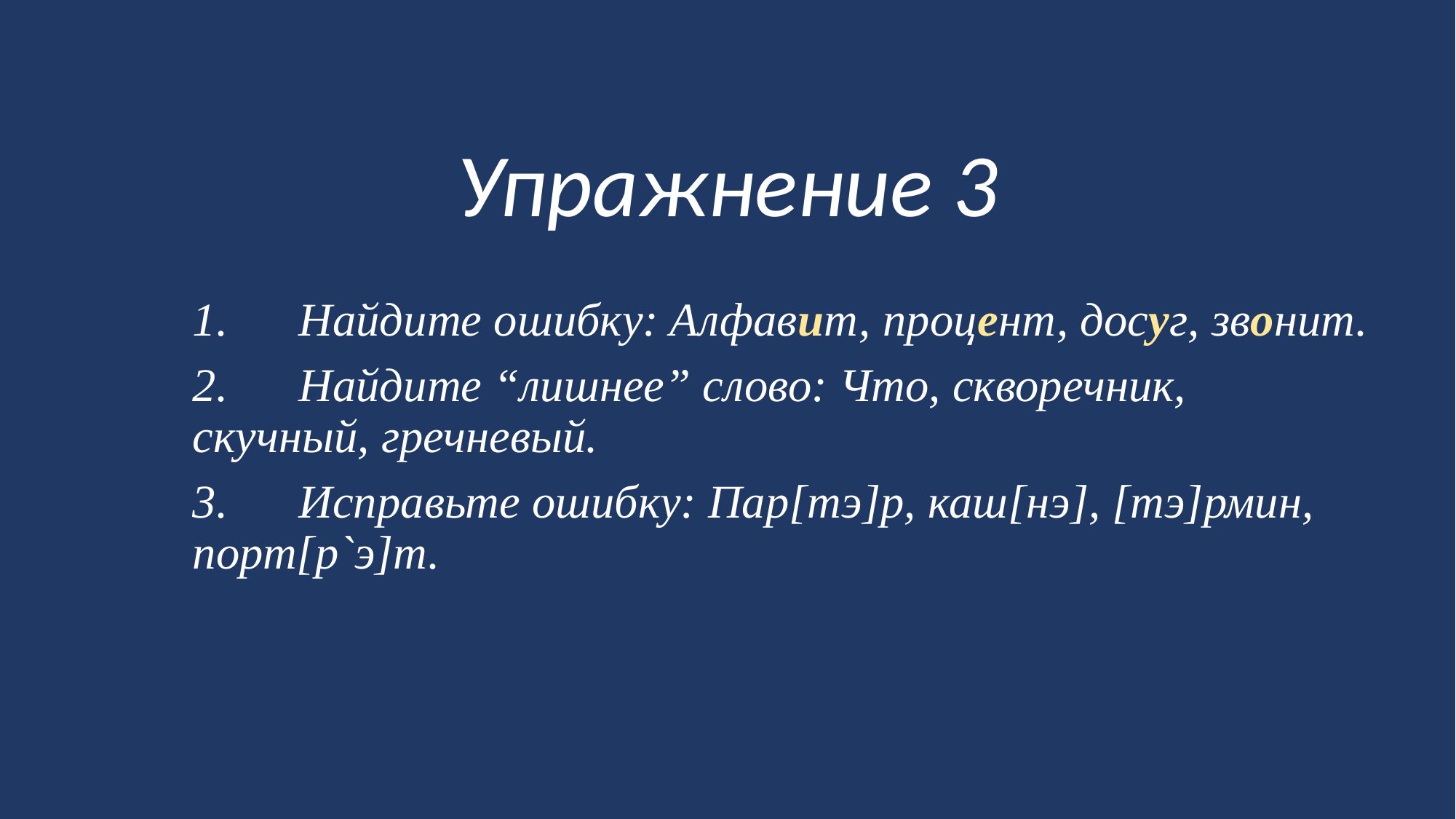

# Упражнение 3
1.	Найдите ошибку: Алфавит, процент, досуг, звонит.
2.	Найдите “лишнее” слово: Что, скворечник, скучный, гречневый.
3.	Исправьте ошибку: Пар[тэ]р, каш[нэ], [тэ]рмин, порт[р`э]т.